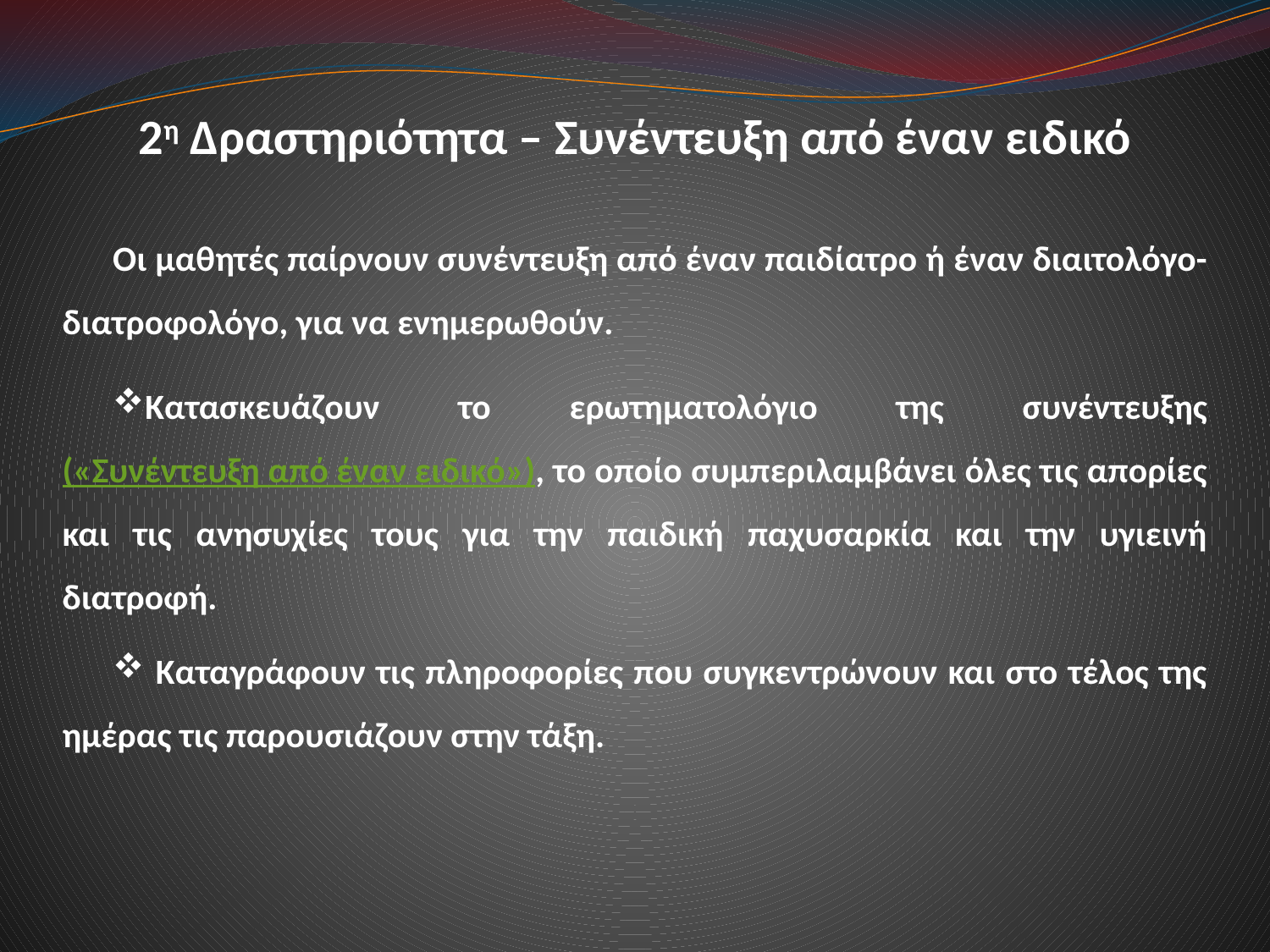

2η Δραστηριότητα – Συνέντευξη από έναν ειδικό
Οι μαθητές παίρνουν συνέντευξη από έναν παιδίατρο ή έναν διαιτολόγο-διατροφολόγο, για να ενημερωθούν.
Κατασκευάζουν το ερωτηματολόγιο της συνέντευξης («Συνέντευξη από έναν ειδικό»), το οποίο συμπεριλαμβάνει όλες τις απορίες και τις ανησυχίες τους για την παιδική παχυσαρκία και την υγιεινή διατροφή.
 Καταγράφουν τις πληροφορίες που συγκεντρώνουν και στο τέλος της ημέρας τις παρουσιάζουν στην τάξη.